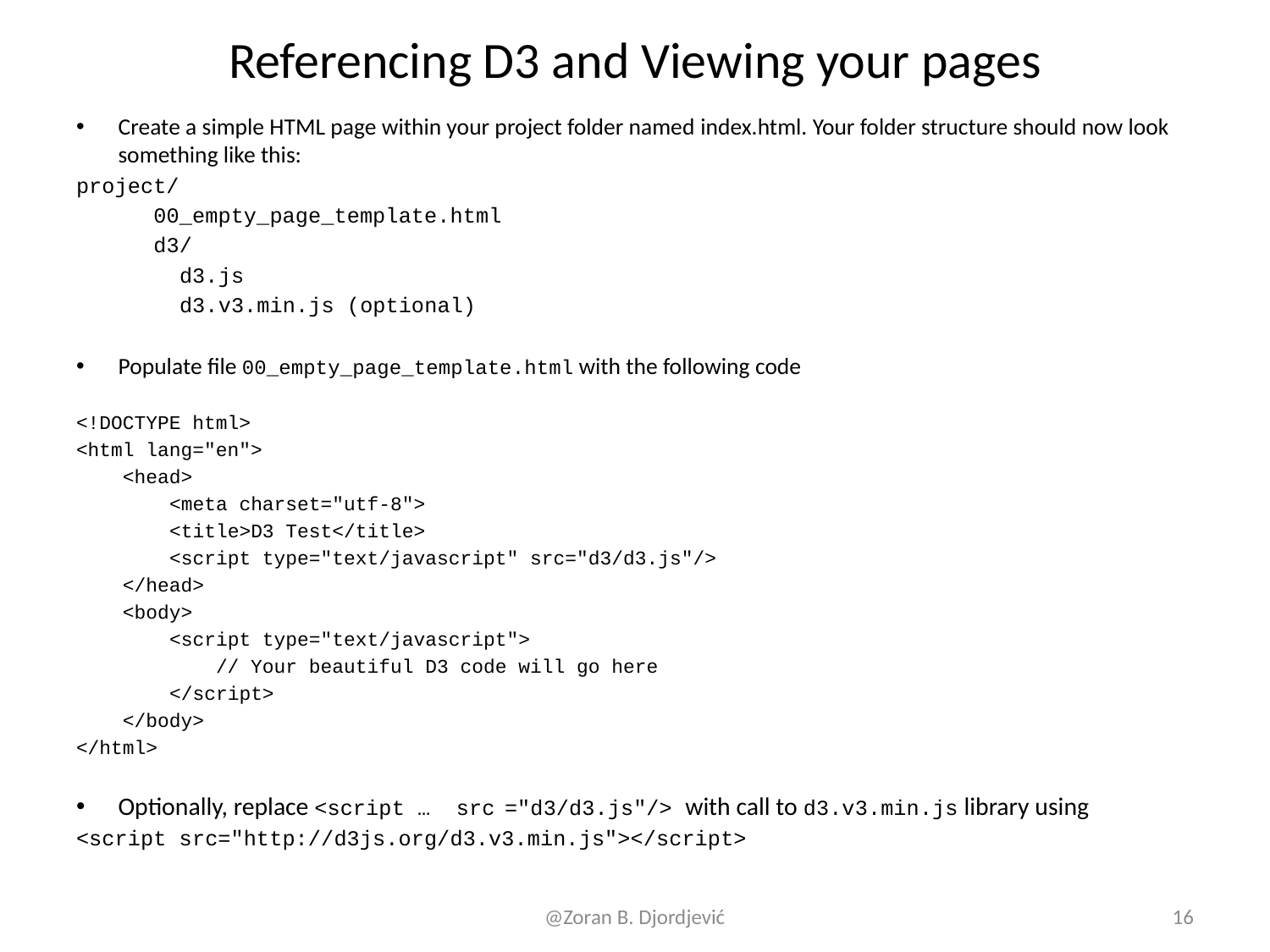

# Referencing D3 and Viewing your pages
Create a simple HTML page within your project folder named index.html. Your folder structure should now look something like this:
project/
      00_empty_page_template.html
      d3/
        d3.js
        d3.v3.min.js (optional)

Populate file 00_empty_page_template.html with the following code

<!DOCTYPE html>
<html lang="en">
    <head>
        <meta charset="utf-8">
        <title>D3 Test</title>
        <script type="text/javascript" src="d3/d3.js"/>
    </head>
    <body>
        <script type="text/javascript">
            // Your beautiful D3 code will go here
        </script>
    </body>
</html>

Optionally, replace <script …  src ="d3/d3.js"/> with call to d3.v3.min.js library using
<script src="http://d3js.org/d3.v3.min.js"></script>

@Zoran B. Djordjević
16